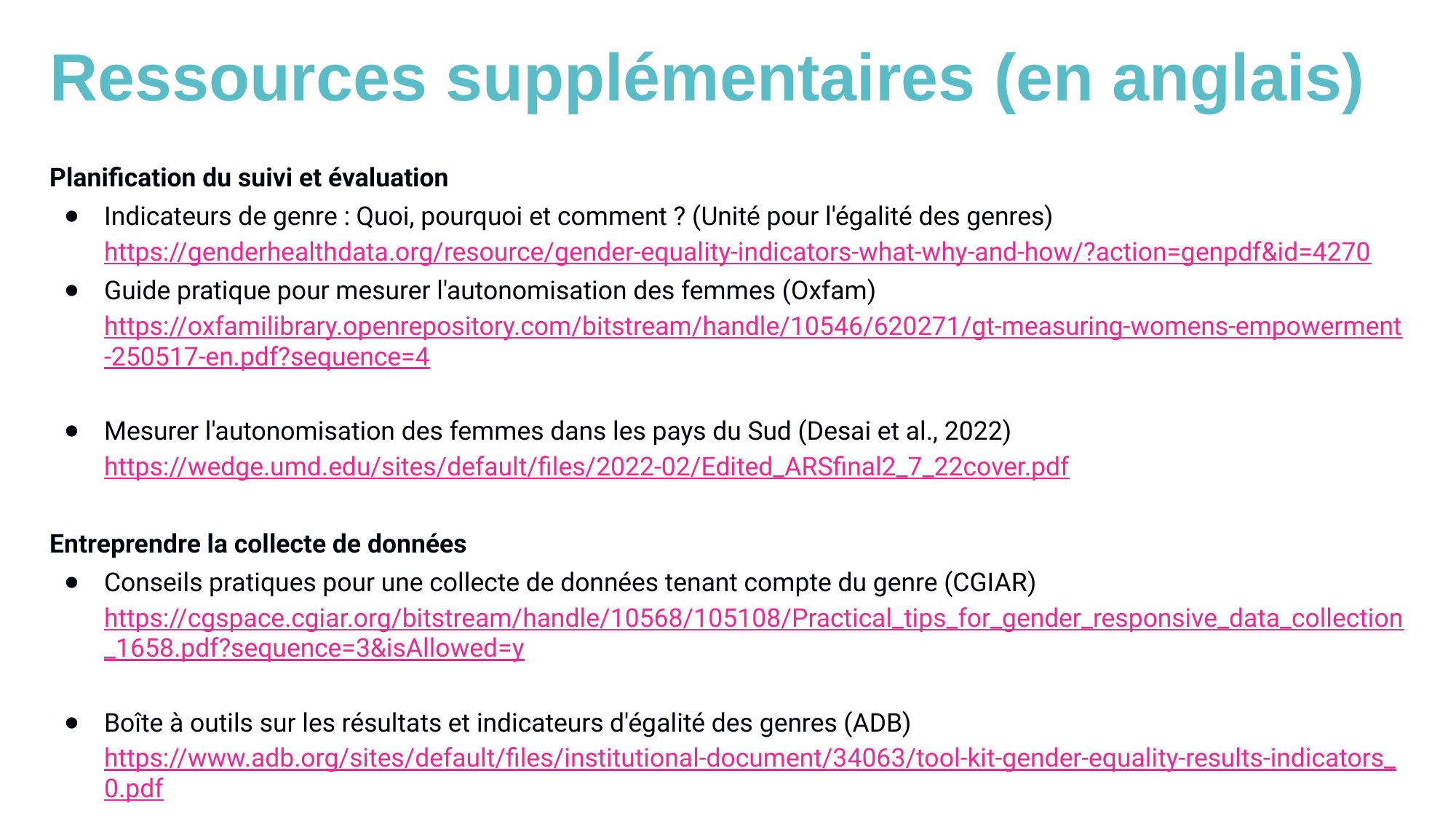

# Ressources supplémentaires (en anglais)
Planification du suivi et évaluation
Indicateurs de genre : Quoi, pourquoi et comment ? (Unité pour l'égalité des genres) https://genderhealthdata.org/resource/gender-equality-indicators-what-why-and-how/?action=genpdf&id=4270
Guide pratique pour mesurer l'autonomisation des femmes (Oxfam) https://oxfamilibrary.openrepository.com/bitstream/handle/10546/620271/gt-measuring-womens-empowerment-250517-en.pdf?sequence=4
Mesurer l'autonomisation des femmes dans les pays du Sud (Desai et al., 2022) https://wedge.umd.edu/sites/default/files/2022-02/Edited_ARSfinal2_7_22cover.pdf

Entreprendre la collecte de données
Conseils pratiques pour une collecte de données tenant compte du genre (CGIAR) https://cgspace.cgiar.org/bitstream/handle/10568/105108/Practical_tips_for_gender_responsive_data_collection_1658.pdf?sequence=3&isAllowed=y
Boîte à outils sur les résultats et indicateurs d'égalité des genres (ADB) https://www.adb.org/sites/default/files/institutional-document/34063/tool-kit-gender-equality-results-indicators_0.pdf